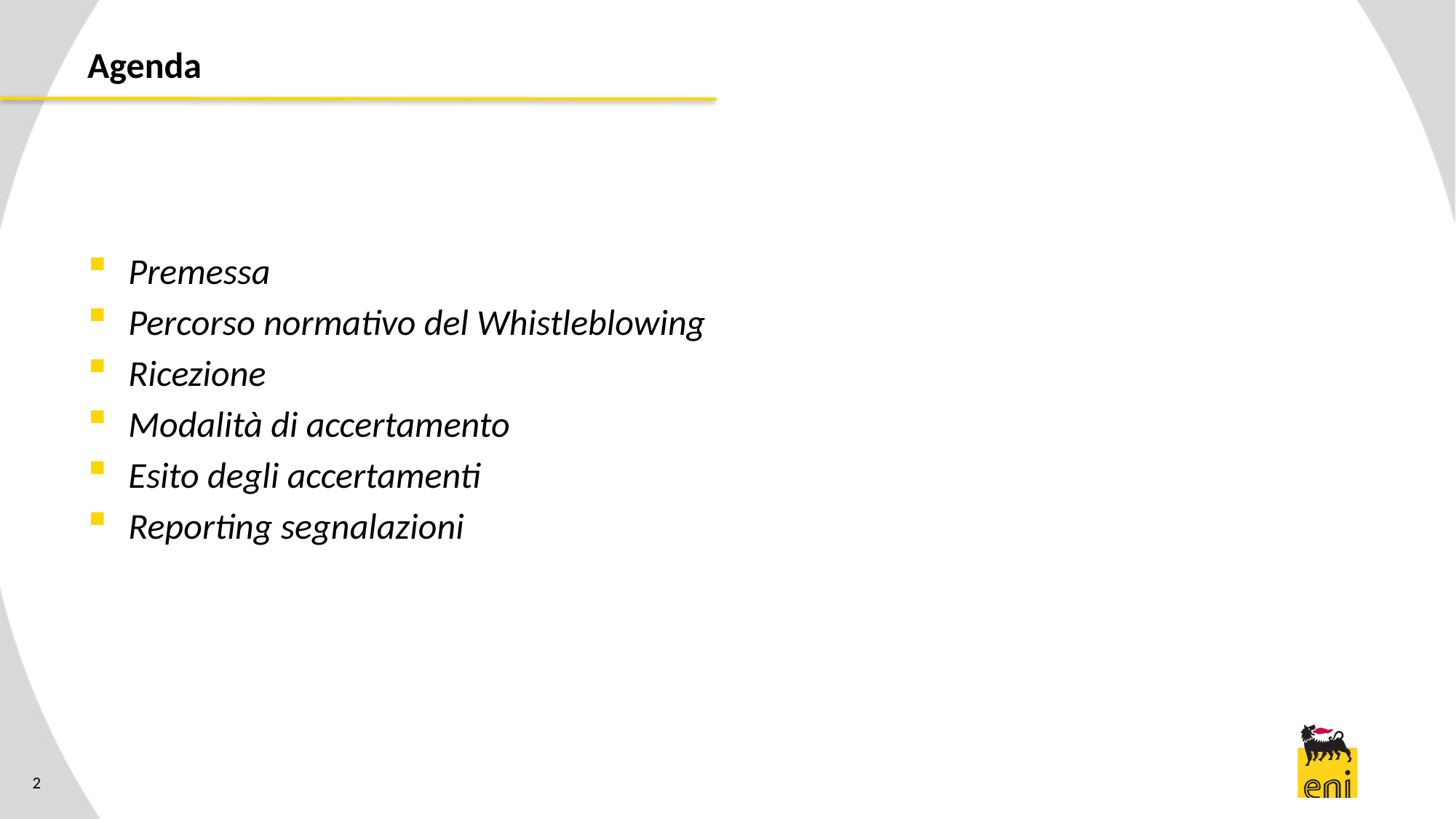

# Agenda

Premessa
Percorso normativo del Whistleblowing
Ricezione
Modalità di accertamento
Esito degli accertamenti
Reporting segnalazioni

2